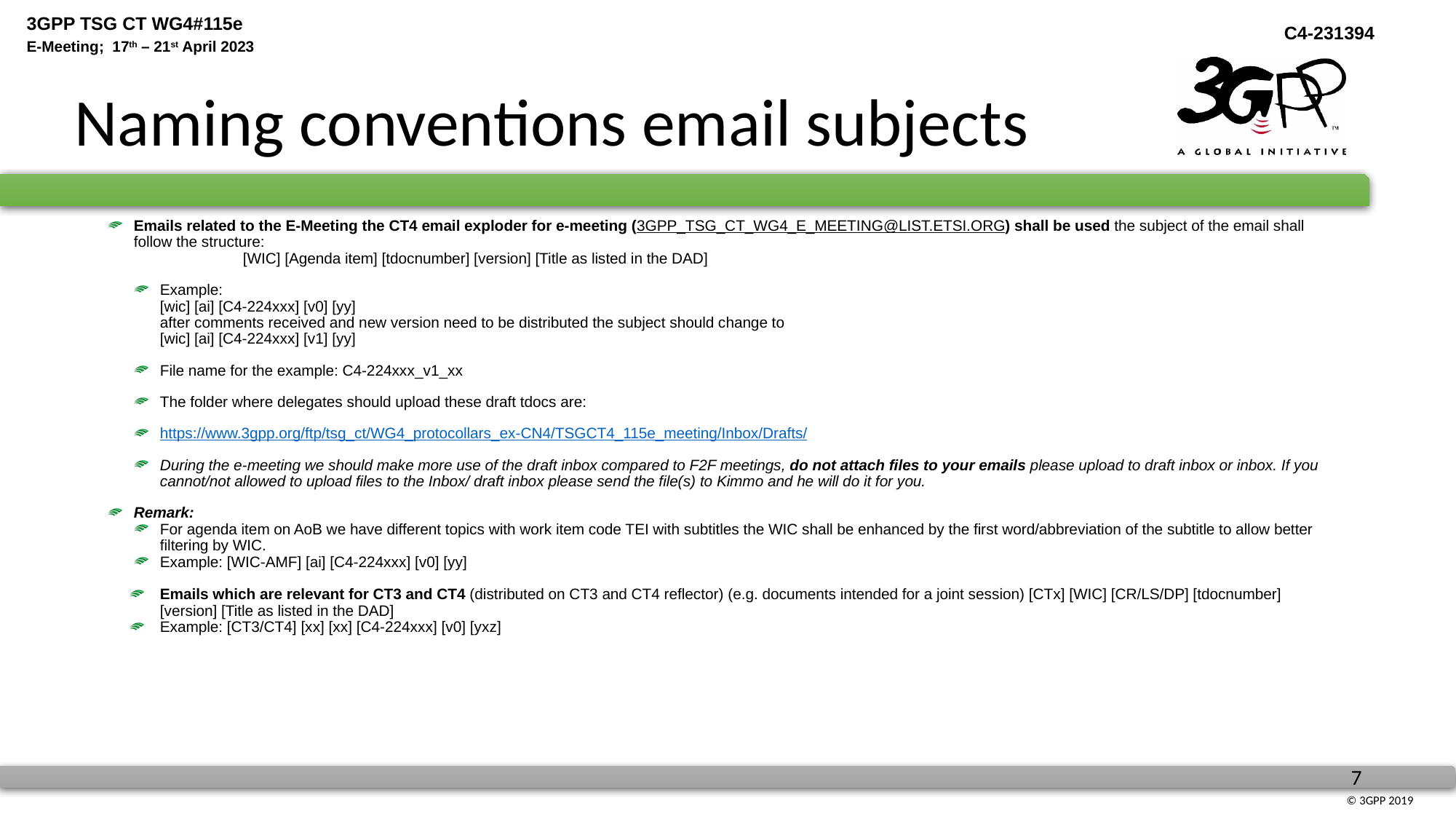

# Naming conventions email subjects
Emails related to the E-Meeting the CT4 email exploder for e-meeting (3GPP_TSG_CT_WG4_E_MEETING@LIST.ETSI.ORG) shall be used the subject of the email shall follow the structure:
 	[WIC] [Agenda item] [tdocnumber] [version] [Title as listed in the DAD]
Example:
[wic] [ai] [C4-224xxx] [v0] [yy]
after comments received and new version need to be distributed the subject should change to
[wic] [ai] [C4-224xxx] [v1] [yy]
File name for the example: C4-224xxx_v1_xx
The folder where delegates should upload these draft tdocs are:
https://www.3gpp.org/ftp/tsg_ct/WG4_protocollars_ex-CN4/TSGCT4_115e_meeting/Inbox/Drafts/
During the e-meeting we should make more use of the draft inbox compared to F2F meetings, do not attach files to your emails please upload to draft inbox or inbox. If you cannot/not allowed to upload files to the Inbox/ draft inbox please send the file(s) to Kimmo and he will do it for you.
Remark:
For agenda item on AoB we have different topics with work item code TEI with subtitles the WIC shall be enhanced by the first word/abbreviation of the subtitle to allow better filtering by WIC.
Example: [WIC-AMF] [ai] [C4-224xxx] [v0] [yy]

Emails which are relevant for CT3 and CT4 (distributed on CT3 and CT4 reflector) (e.g. documents intended for a joint session) [CTx] [WIC] [CR/LS/DP] [tdocnumber] [version] [Title as listed in the DAD]
Example: [CT3/CT4] [xx] [xx] [C4-224xxx] [v0] [yxz]